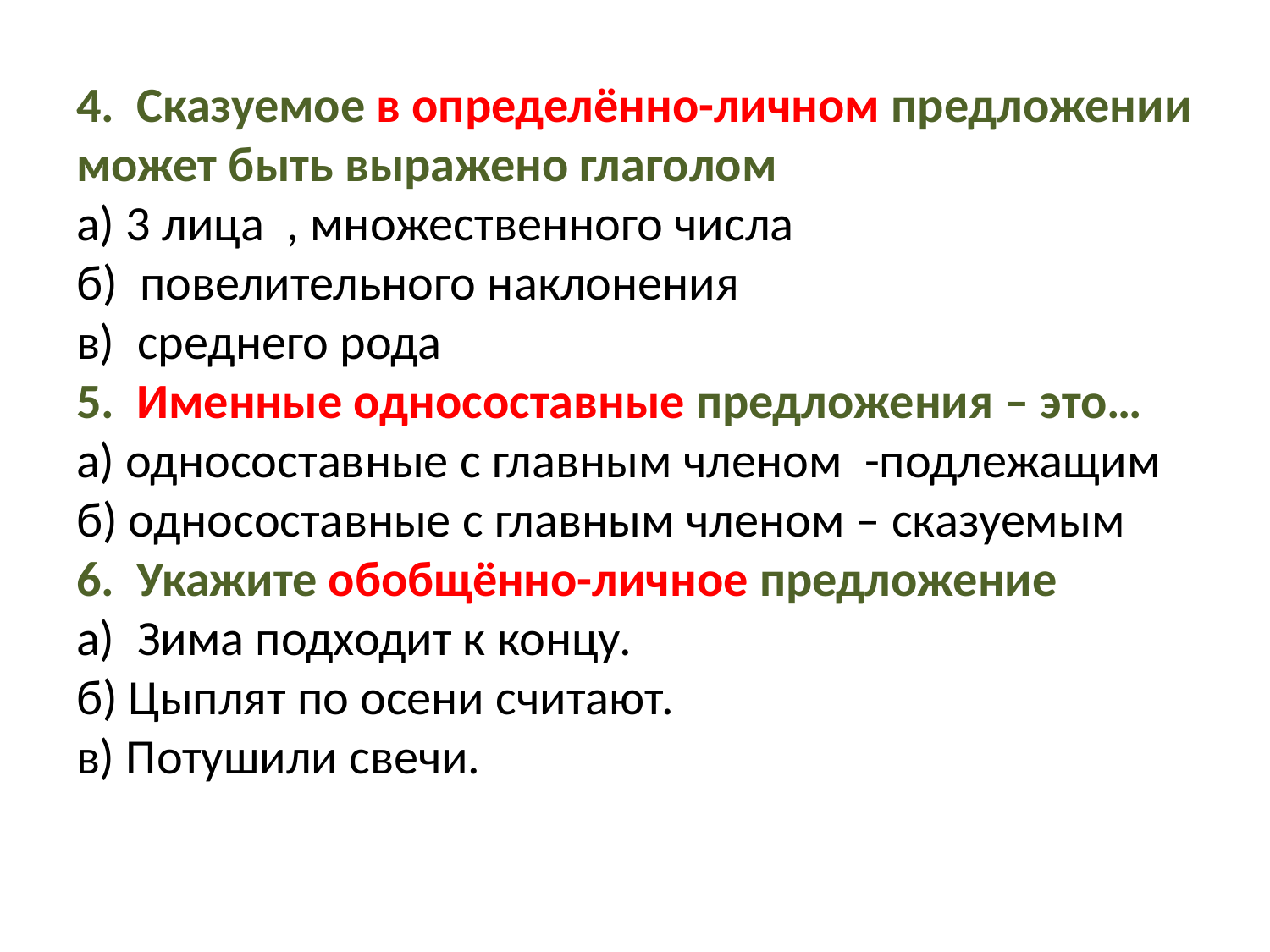

# 4.  Сказуемое в определённо-личном предложении может быть выражено глаголом а) 3 лица  , множественного числа б)  повелительного наклонения в)  среднего рода 5.  Именные односоставные предложения – это… а) односоставные с главным членом  -подлежащим б) односоставные с главным членом – сказуемым 6.  Укажите обобщённо-личное предложение а)  Зима подходит к концу. б) Цыплят по осени считают. в) Потушили свечи.